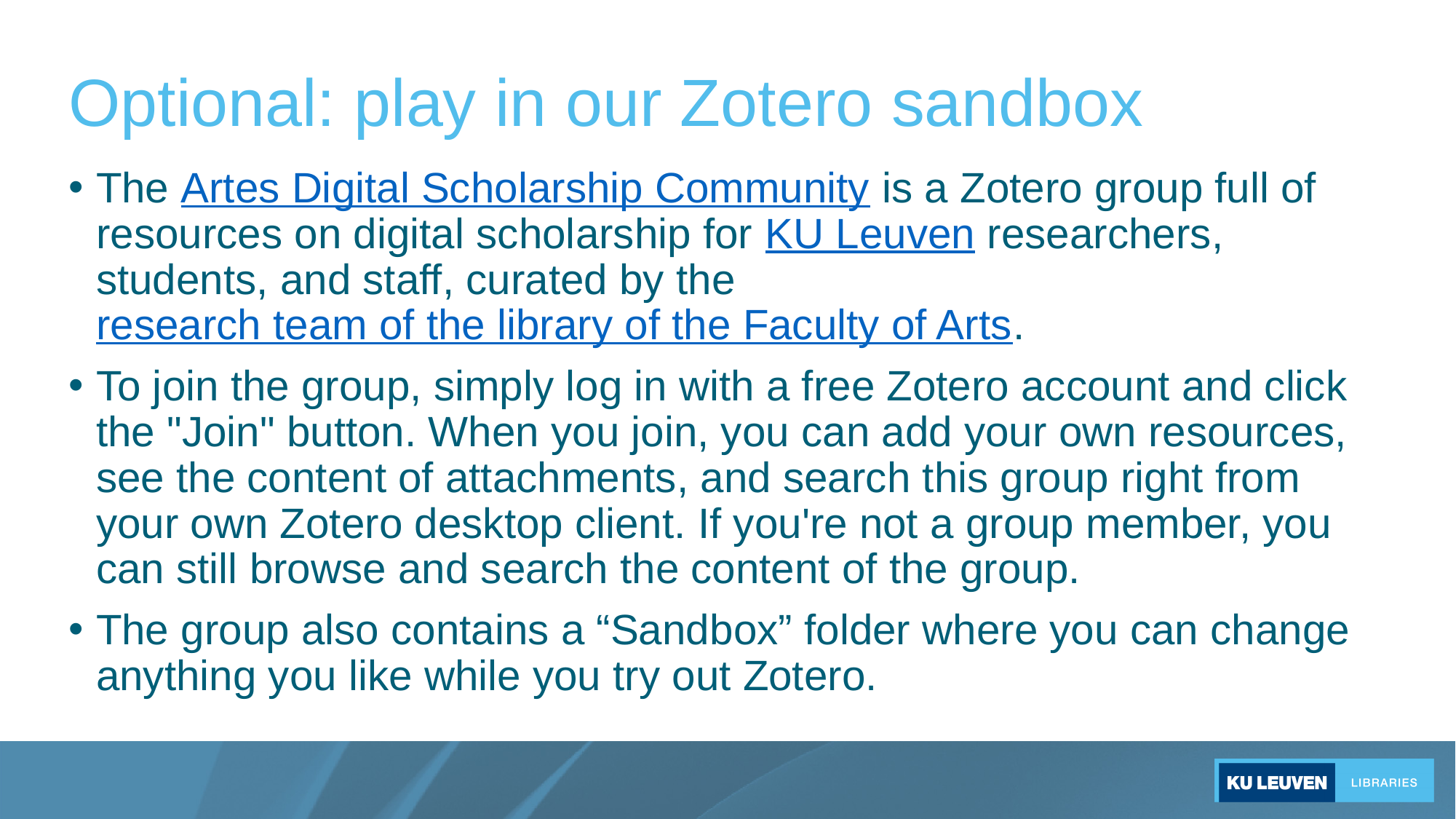

# Optional: play in our Zotero sandbox
The Artes Digital Scholarship Community is a Zotero group full of resources on digital scholarship for KU Leuven researchers, students, and staff, curated by the research team of the library of the Faculty of Arts.
To join the group, simply log in with a free Zotero account and click the "Join" button. When you join, you can add your own resources, see the content of attachments, and search this group right from your own Zotero desktop client. If you're not a group member, you can still browse and search the content of the group.
The group also contains a “Sandbox” folder where you can change anything you like while you try out Zotero.